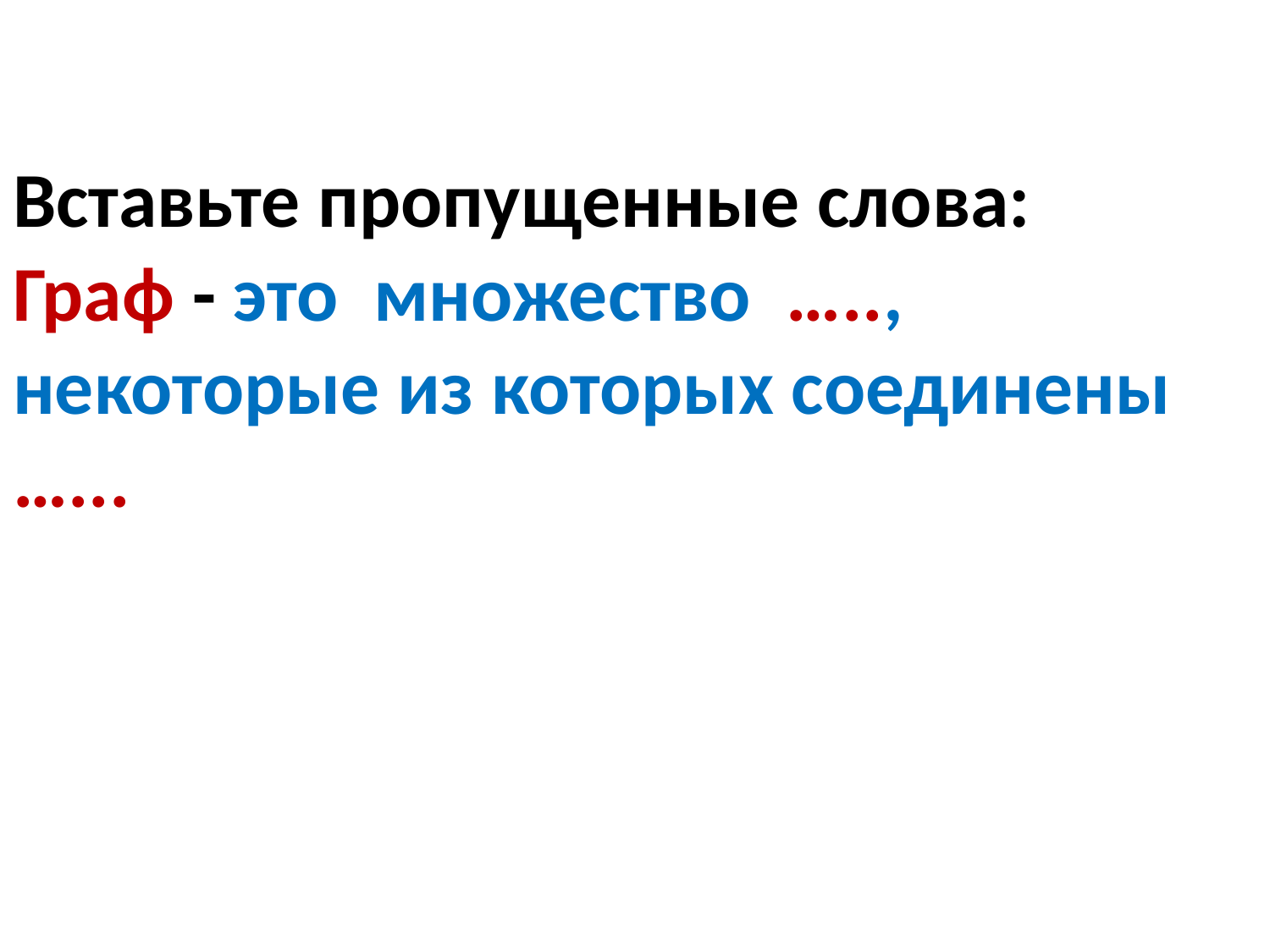

# Вставьте пропущенные слова: Граф - это  множество  ….., некоторые из которых соединены …...